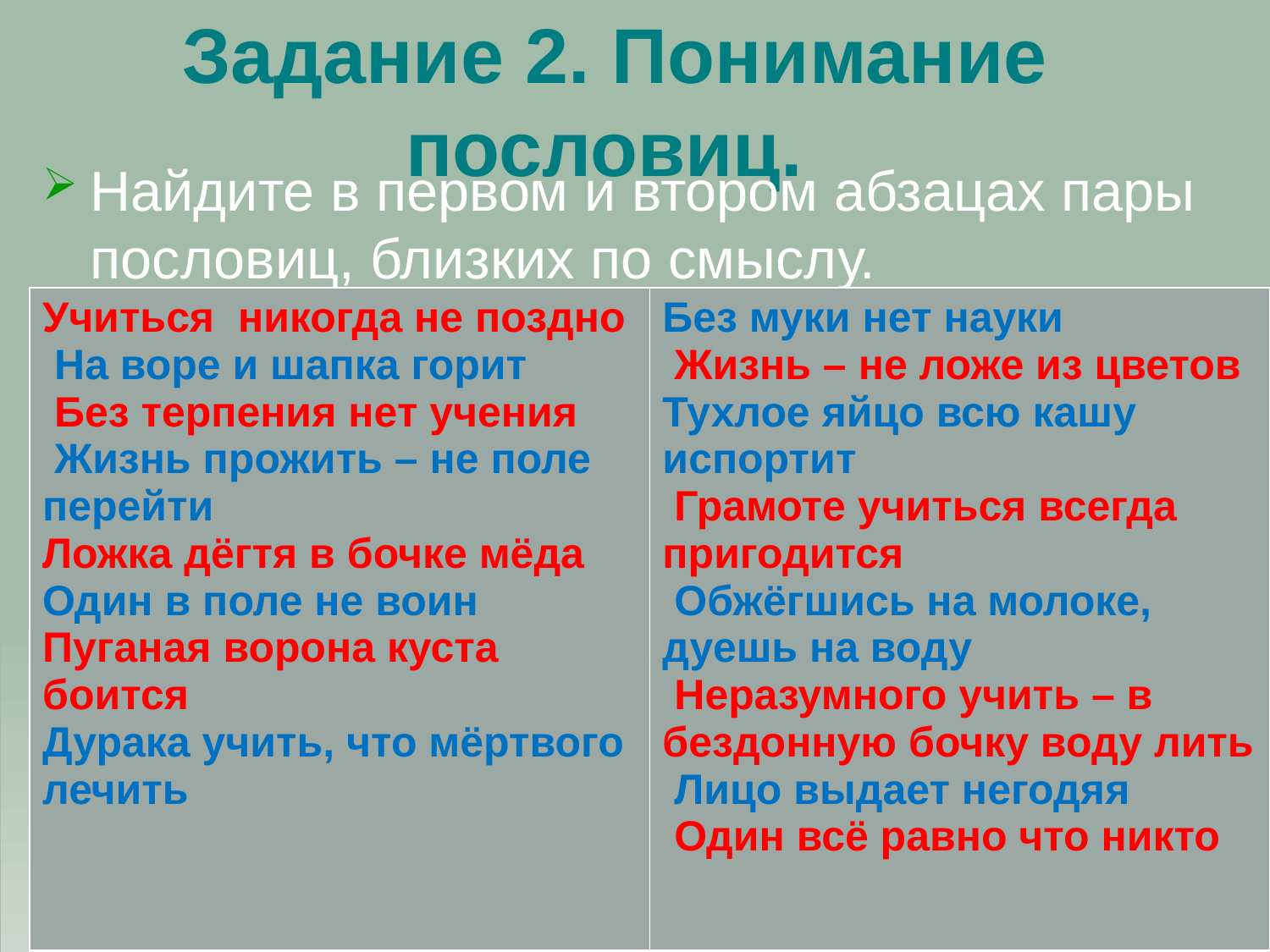

# Задание 2. Понимание пословиц.
Найдите в первом и втором абзацах пары пословиц, близких по смыслу.

| Учиться никогда не поздно На воре и шапка горит Без терпения нет учения Жизнь прожить – не поле перейти Ложка дёгтя в бочке мёда Один в поле не воин Пуганая ворона куста боится Дурака учить, что мёртвого лечить | Без муки нет науки Жизнь – не ложе из цветов Тухлое яйцо всю кашу испортит Грамоте учиться всегда пригодится Обжёгшись на молоке, дуешь на воду Неразумного учить – в бездонную бочку воду лить Лицо выдает негодяя Один всё равно что никто |
| --- | --- |